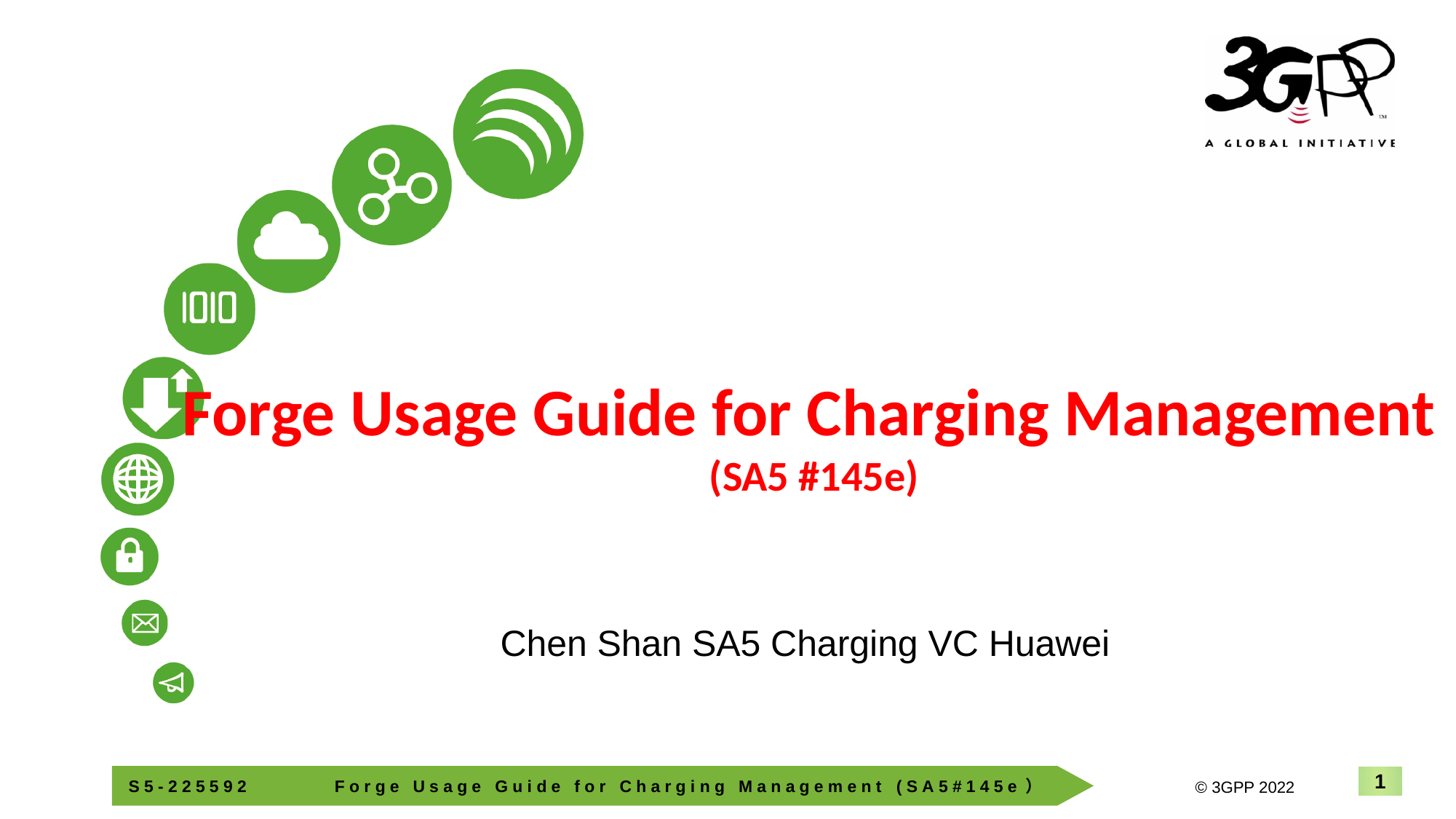

# Forge Usage Guide for Charging Management (SA5 #145e)

Chen Shan SA5 Charging VC Huawei